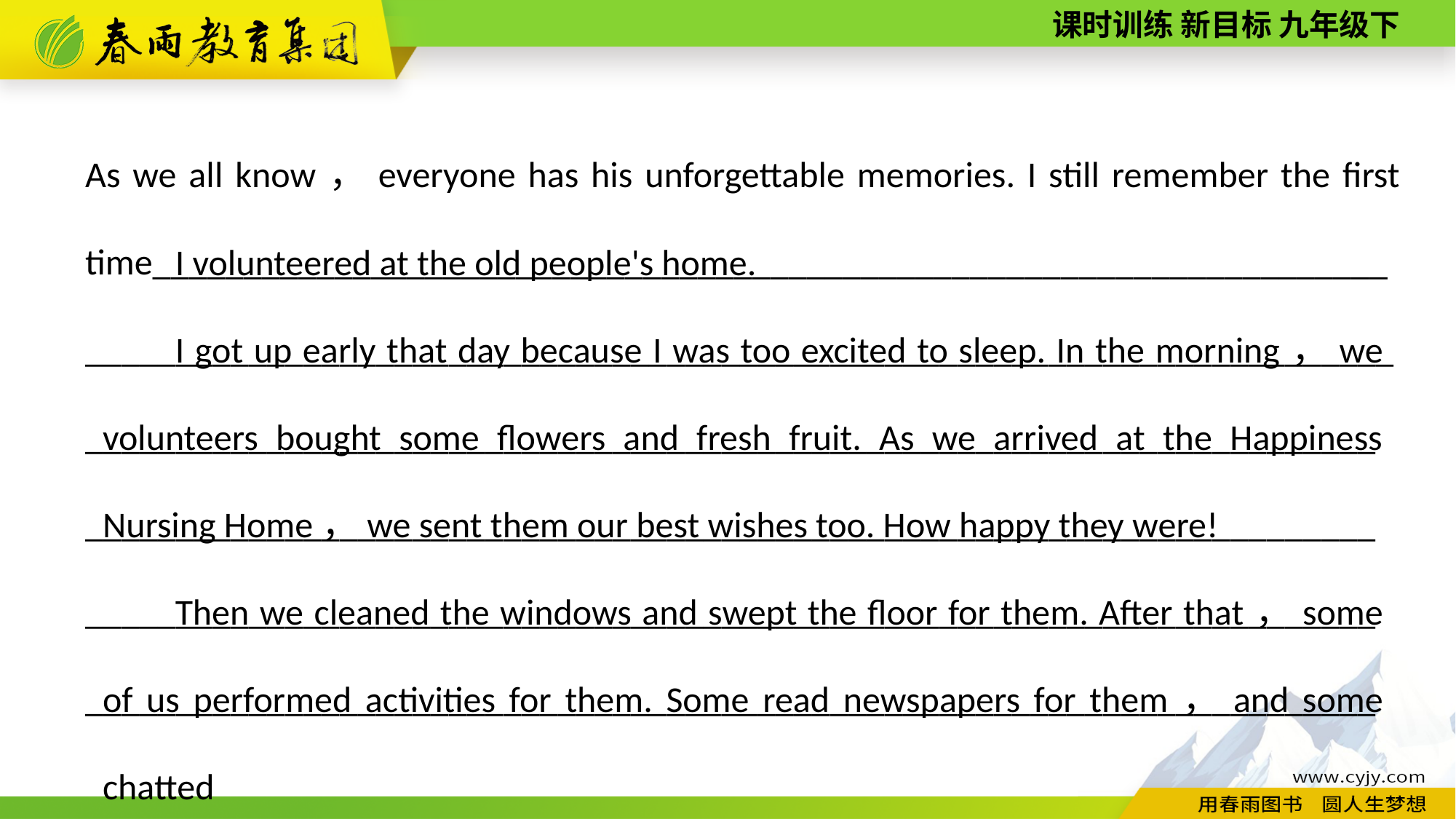

As we all know，everyone has his unforgettable memories. I still remember the first time____________________________________________________________________________________________________________________________________________
_______________________________________________________________________
_______________________________________________________________________
_______________________________________________________________________
_______________________________________________________________________
I volunteered at the old people's home.
I got up early that day because I was too excited to sleep. In the morning，we volunteers bought some flowers and fresh fruit. As we arrived at the Happiness Nursing Home，we sent them our best wishes too. How happy they were!
Then we cleaned the windows and swept the floor for them. After that，some of us performed activities for them. Some read newspapers for them，and some chatted